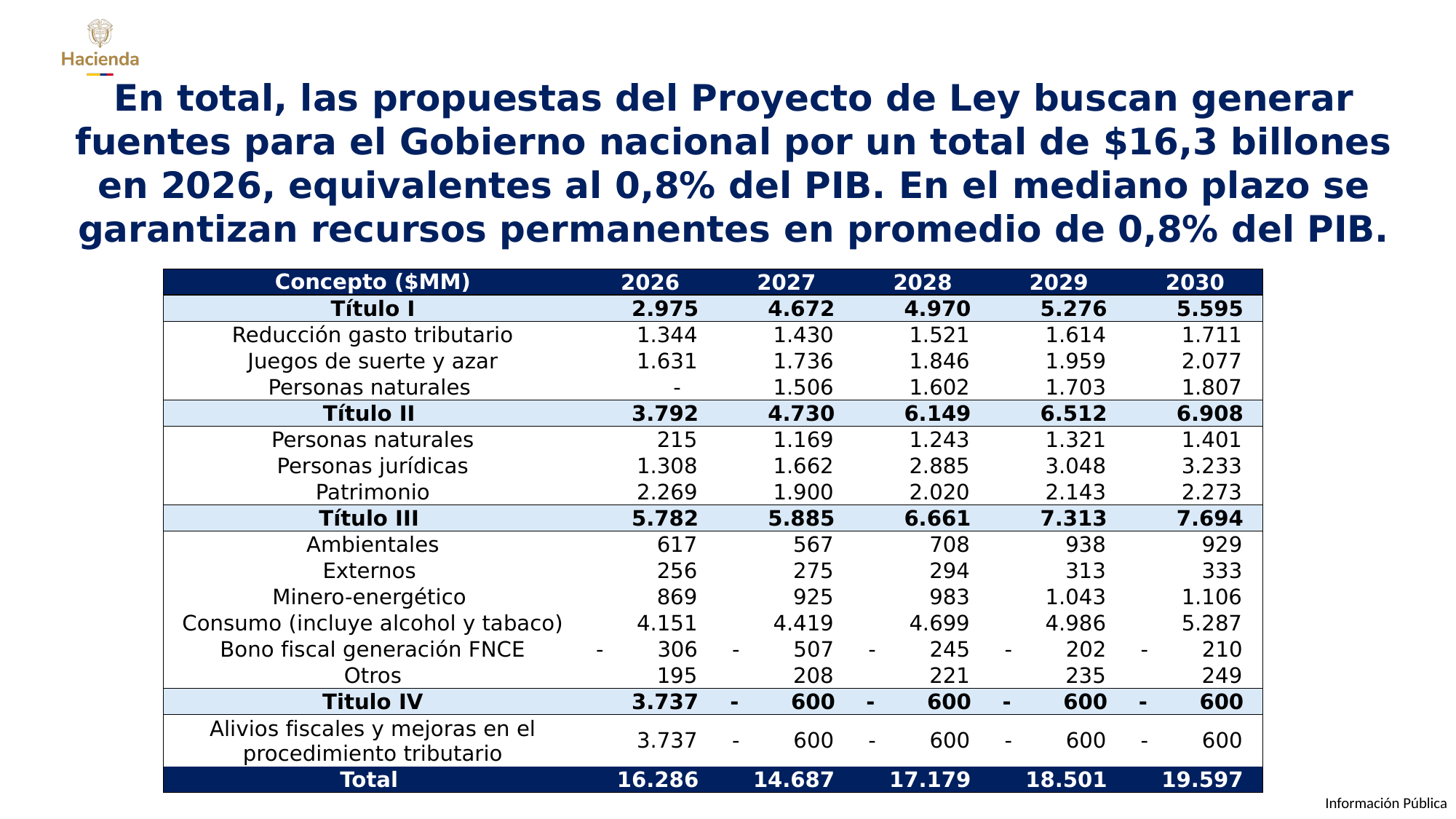

En total, las propuestas del Proyecto de Ley buscan generar fuentes para el Gobierno nacional por un total de $16,3 billones en 2026, equivalentes al 0,8% del PIB. En el mediano plazo se garantizan recursos permanentes en promedio de 0,8% del PIB.

| Concepto ($MM) | 2026 | 2027 | 2028 | 2029 | 2030 |
| --- | --- | --- | --- | --- | --- |
| Título I | 2.975 | 4.672 | 4.970 | 5.276 | 5.595 |
| Reducción gasto tributario | 1.344 | 1.430 | 1.521 | 1.614 | 1.711 |
| Juegos de suerte y azar | 1.631 | 1.736 | 1.846 | 1.959 | 2.077 |
| Personas naturales | - | 1.506 | 1.602 | 1.703 | 1.807 |
| Título II | 3.792 | 4.730 | 6.149 | 6.512 | 6.908 |
| Personas naturales | 215 | 1.169 | 1.243 | 1.321 | 1.401 |
| Personas jurídicas | 1.308 | 1.662 | 2.885 | 3.048 | 3.233 |
| Patrimonio | 2.269 | 1.900 | 2.020 | 2.143 | 2.273 |
| Título III | 5.782 | 5.885 | 6.661 | 7.313 | 7.694 |
| Ambientales | 617 | 567 | 708 | 938 | 929 |
| Externos | 256 | 275 | 294 | 313 | 333 |
| Minero-energético | 869 | 925 | 983 | 1.043 | 1.106 |
| Consumo (incluye alcohol y tabaco) | 4.151 | 4.419 | 4.699 | 4.986 | 5.287 |
| Bono fiscal generación FNCE | - 306 | - 507 | - 245 | - 202 | - 210 |
| Otros | 195 | 208 | 221 | 235 | 249 |
| Titulo IV | 3.737 | - 600 | - 600 | - 600 | - 600 |
| Alivios fiscales y mejoras en el procedimiento tributario | 3.737 | - 600 | - 600 | - 600 | - 600 |
| Total | 16.286 | 14.687 | 17.179 | 18.501 | 19.597 |